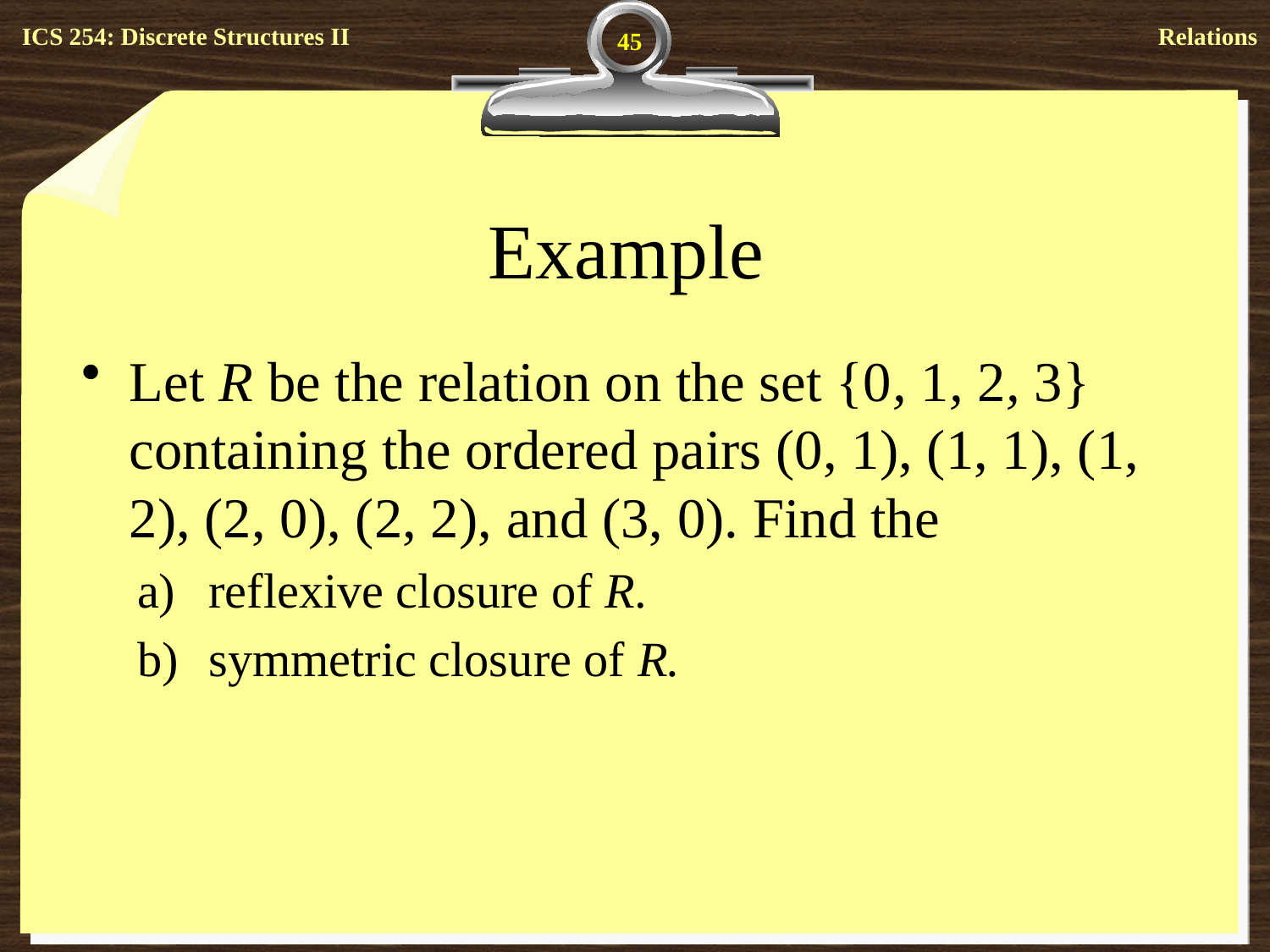

45
# Example
Let R be the relation on the set {0, 1, 2, 3} containing the ordered pairs (0, 1), (1, 1), (1, 2), (2, 0), (2, 2), and (3, 0). Find the
reflexive closure of R.
symmetric closure of R.